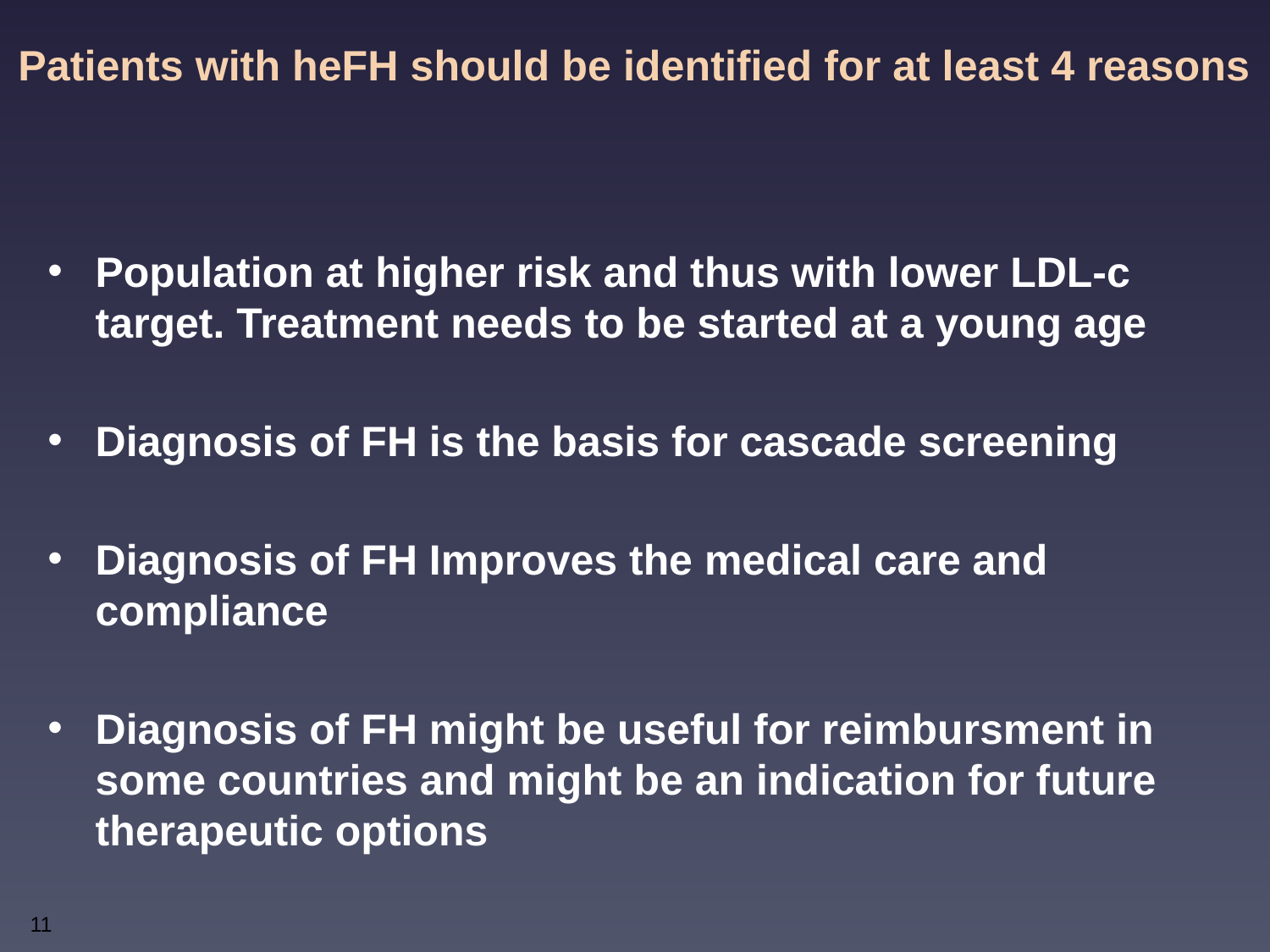

# Patients with heFH should be identified for at least 4 reasons
Population at higher risk and thus with lower LDL-c target. Treatment needs to be started at a young age

Diagnosis of FH is the basis for cascade screening

Diagnosis of FH Improves the medical care and compliance

Diagnosis of FH might be useful for reimbursment in some countries and might be an indication for future therapeutic options